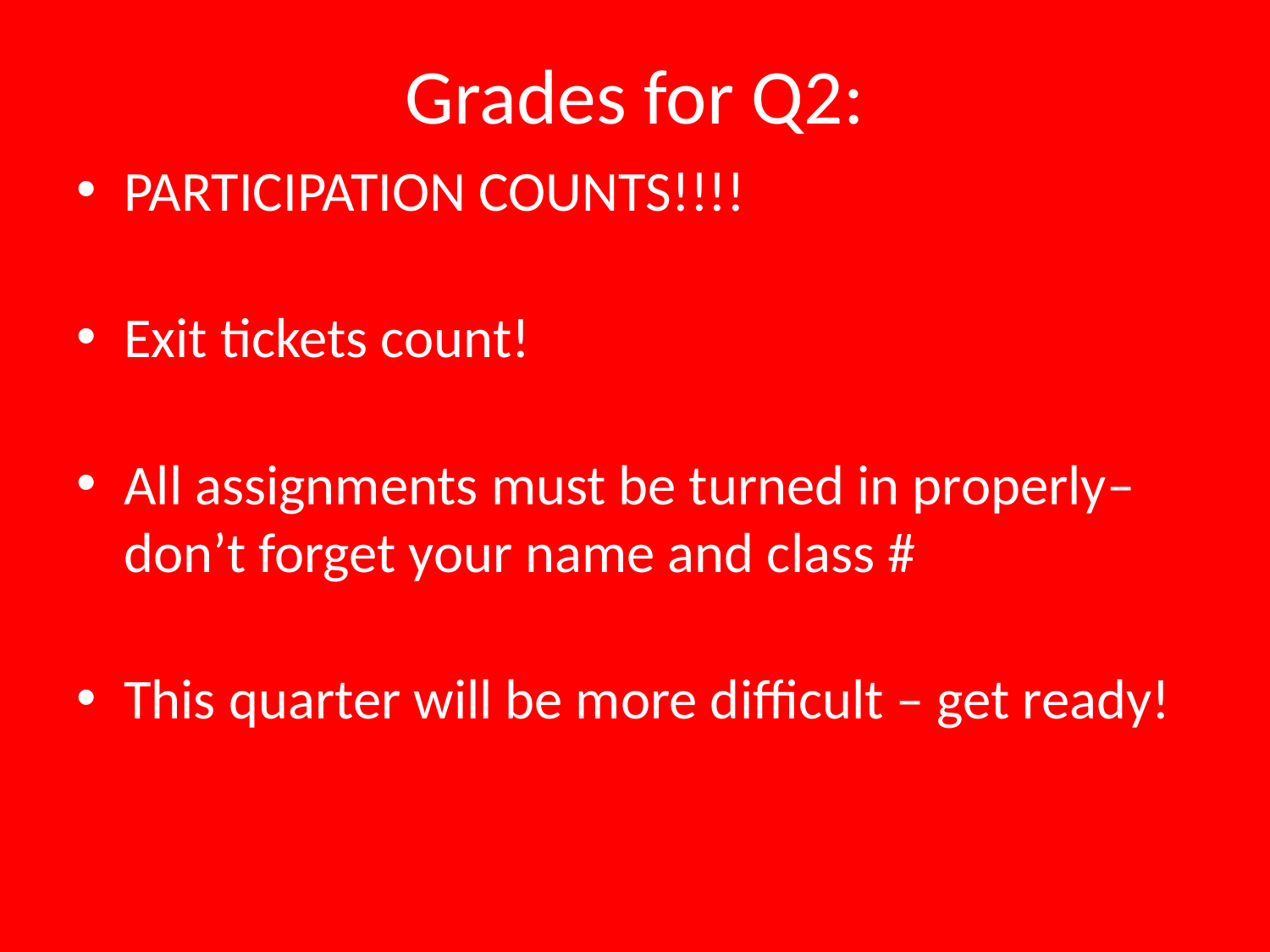

# Grades for Q2:
PARTICIPATION COUNTS!!!!
Exit tickets count!
All assignments must be turned in properly– don’t forget your name and class #
This quarter will be more difficult – get ready!